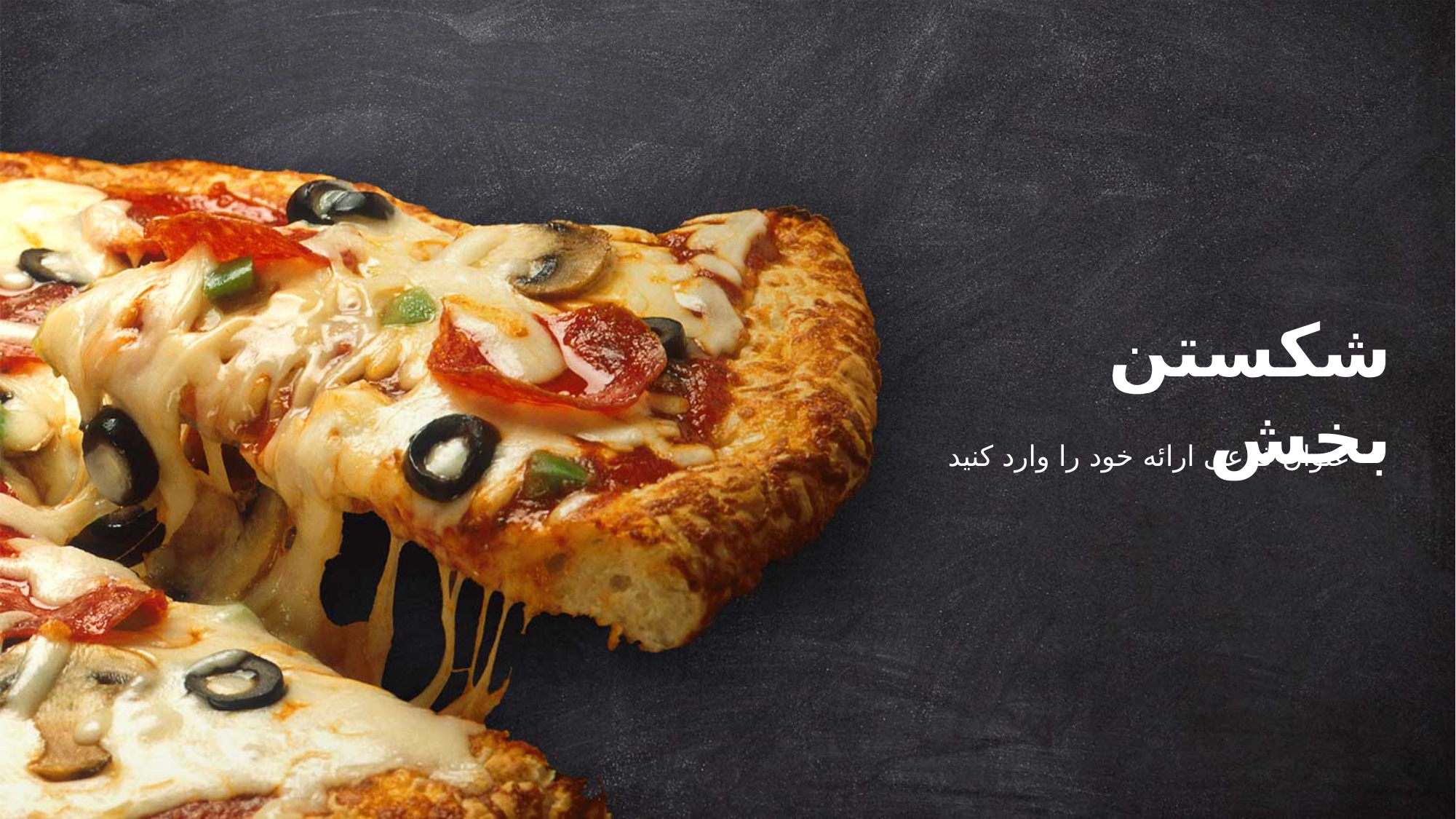

شکستن بخش
عنوان فرعی ارائه خود را وارد کنید